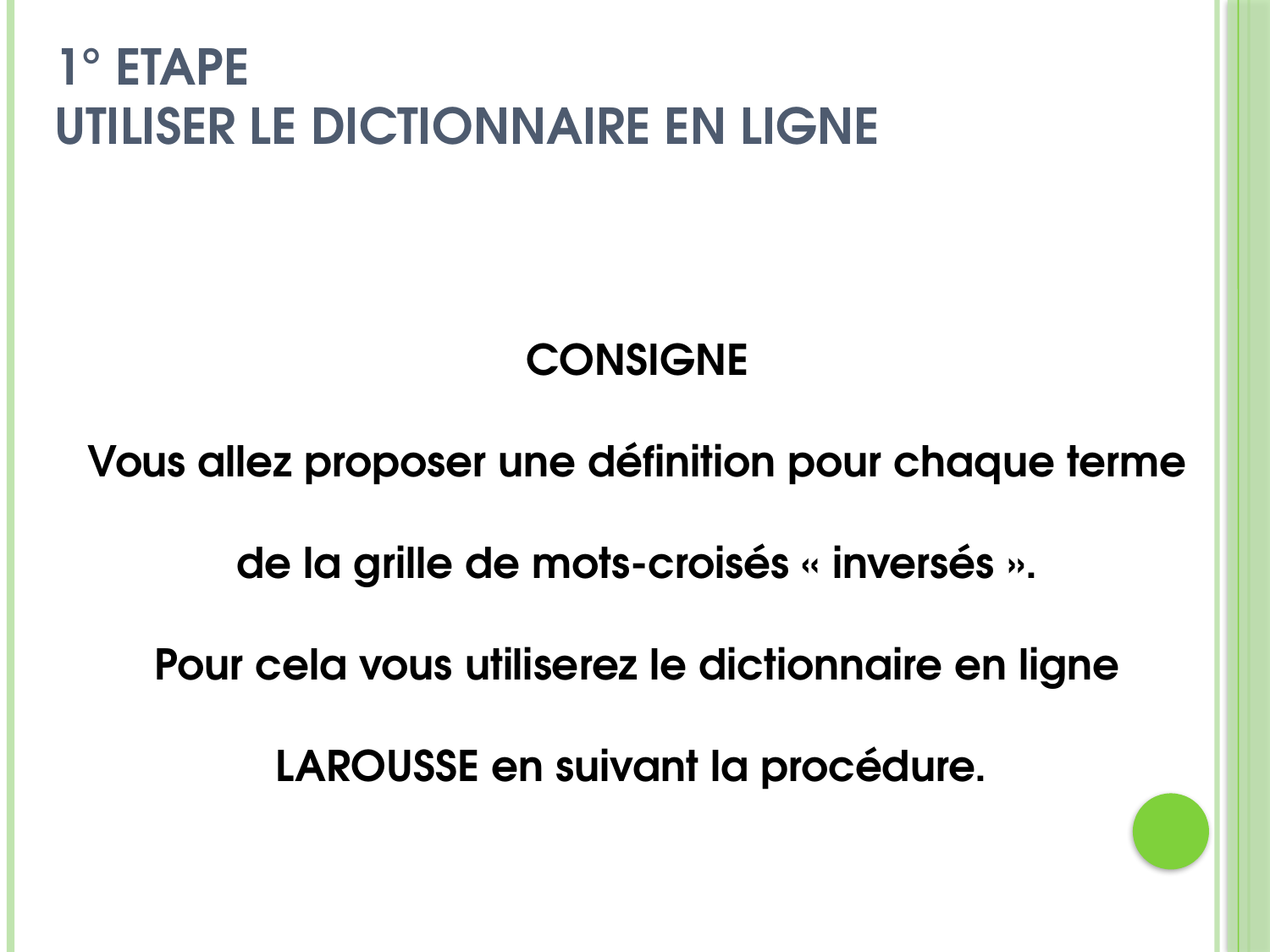

# 1° ETAPE UTILISER LE DICTIONNAIRE EN LIGNE
CONSIGNE
Vous allez proposer une définition pour chaque terme de la grille de mots-croisés « inversés ».
Pour cela vous utiliserez le dictionnaire en ligne LAROUSSE en suivant la procédure.